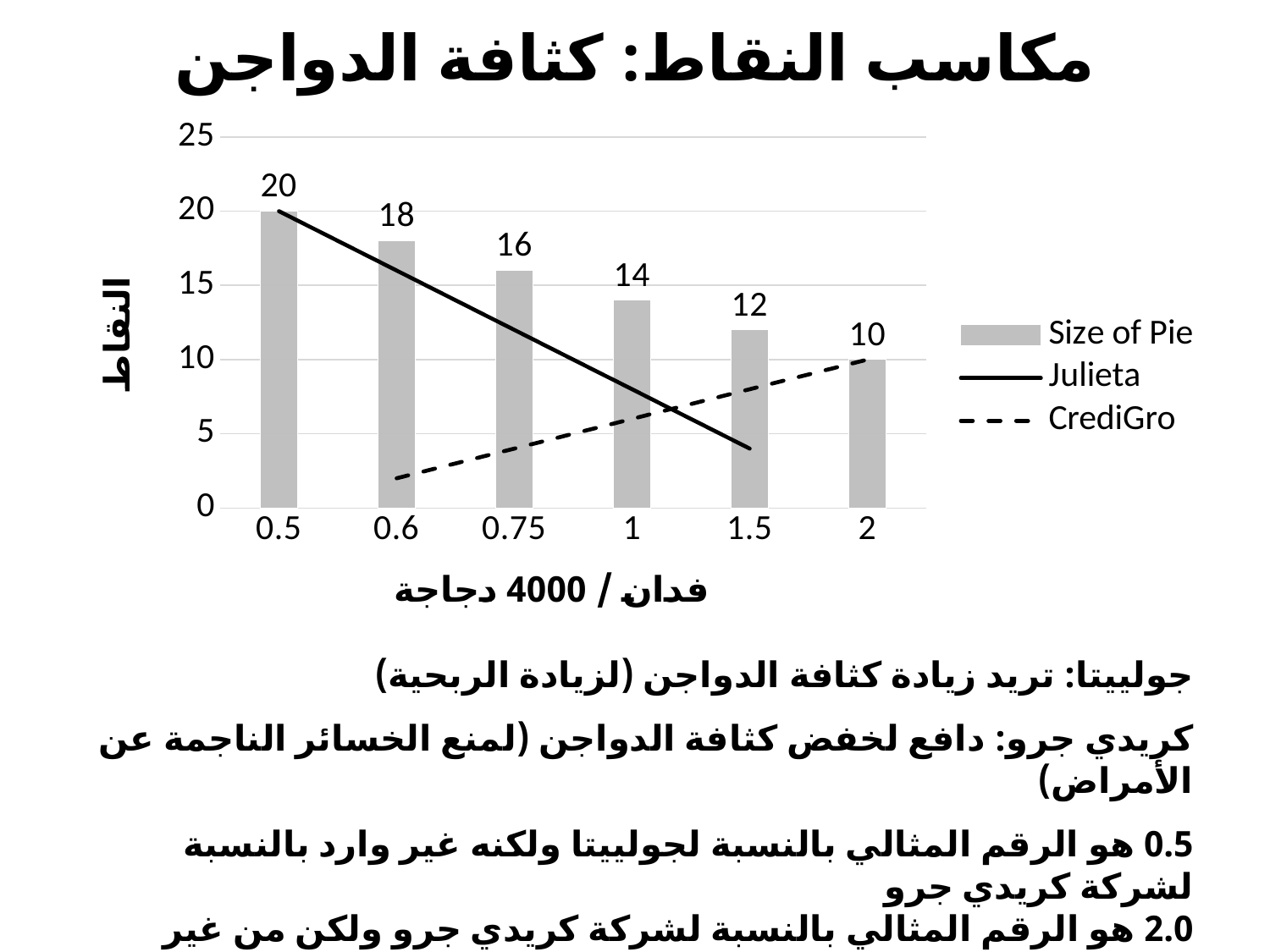

# مكاسب النقاط: كثافة الدواجن

### Chart

| Category | Size of Pie | Julieta | CrediGro |
|---|---|---|---|
| 0.5 | 20.0 | 20.0 | None |
| 0.6 | 18.0 | 16.0 | 2.0 |
| 0.75 | 16.0 | 12.0 | 4.0 |
| 1 | 14.0 | 8.0 | 6.0 |
| 1.5 | 12.0 | 4.0 | 8.0 |
| 2 | 10.0 | None | 10.0 |
جولييتا: تريد زيادة كثافة الدواجن (لزيادة الربحية)

كريدي جرو: دافع لخفض كثافة الدواجن (لمنع الخسائر الناجمة عن الأمراض)

0.5 هو الرقم المثالي بالنسبة لجولييتا ولكنه غير وارد بالنسبة لشركة كريدي جرو
2.0 هو الرقم المثالي بالنسبة لشركة كريدي جرو ولكن من غير الوارد بالنسبة لجولييتا

حجم الغنيمة: الحد الأقصى 0.6